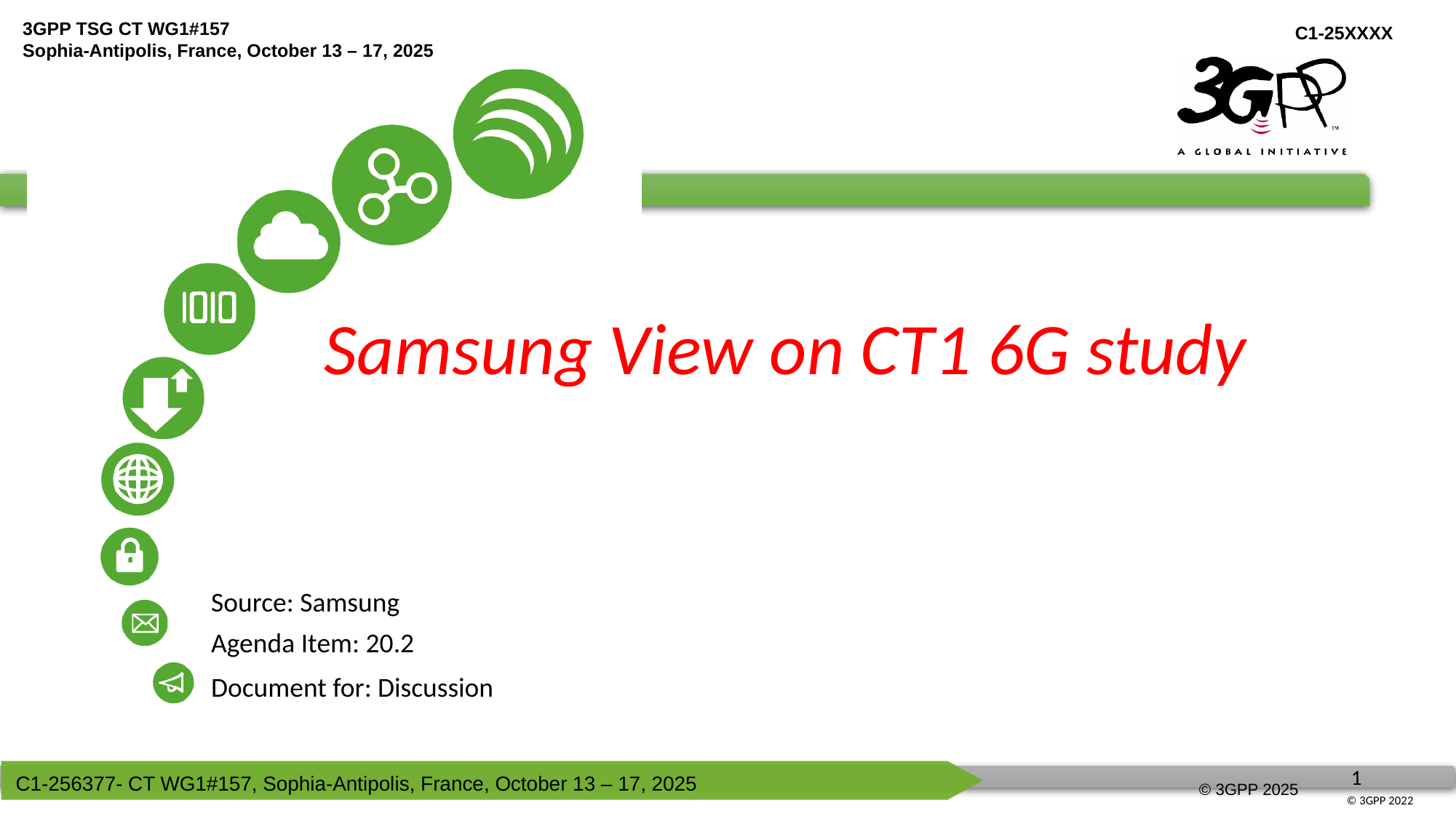

Samsung View on CT1 6G study
Source: Samsung
Agenda Item: 20.2
Document for: Discussion
C1-256377- CT WG1#157, Sophia-Antipolis, France, October 13 – 17, 2025

© 3GPP 2025